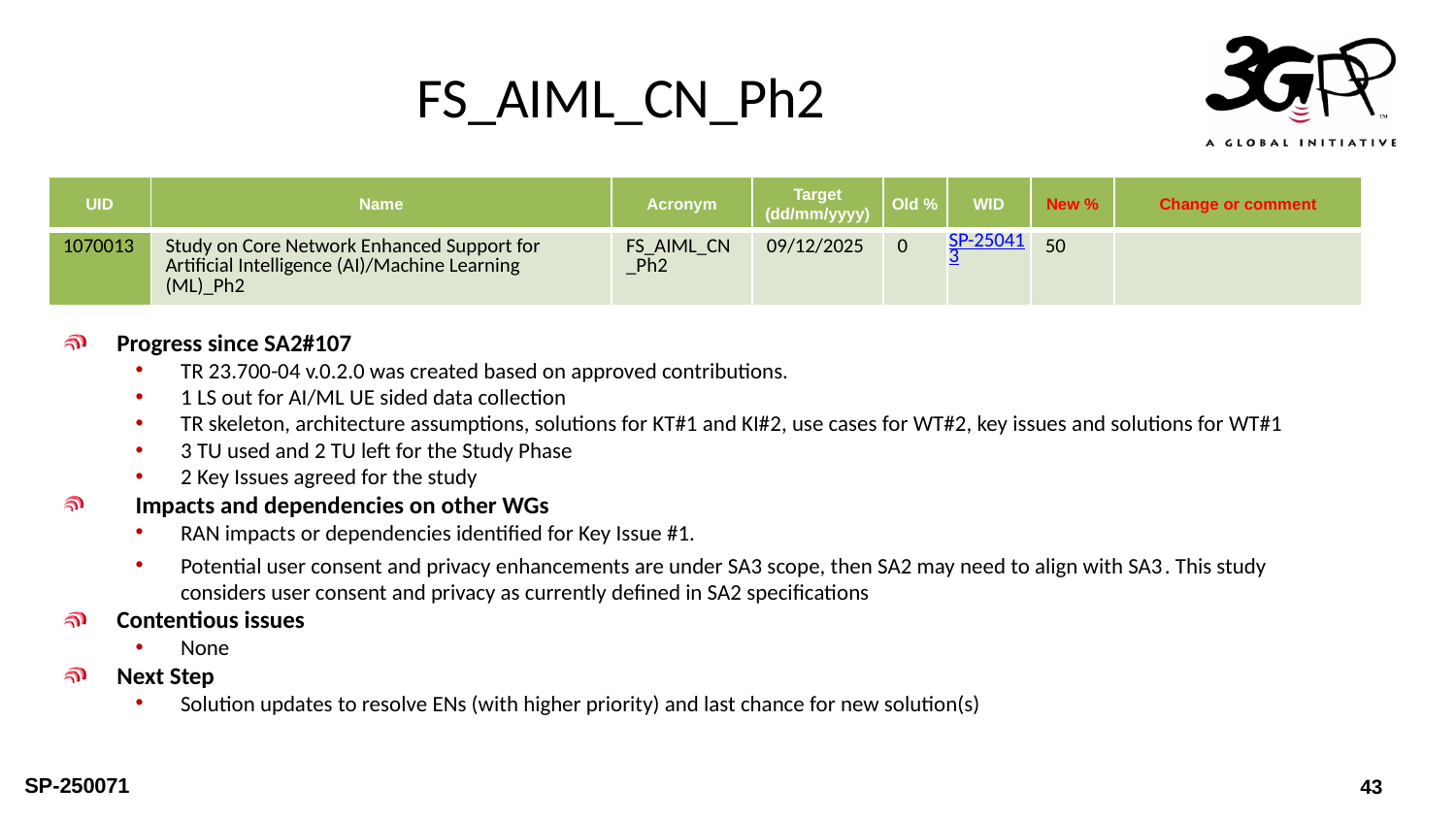

# FS_AIML_CN_Ph2
| UID | Name | Acronym | Target (dd/mm/yyyy) | Old % | WID | New % | Change or comment |
| --- | --- | --- | --- | --- | --- | --- | --- |
| 1070013 | Study on Core Network Enhanced Support for Artificial Intelligence (AI)/Machine Learning (ML)\_Ph2 | FS\_AIML\_CN\_Ph2 | 09/12/2025 | 0 | SP-250413 | 50 |  |
Progress since SA2#107
TR 23.700-04 v.0.2.0 was created based on approved contributions.
1 LS out for AI/ML UE sided data collection
TR skeleton, architecture assumptions, solutions for KT#1 and KI#2, use cases for WT#2, key issues and solutions for WT#1
3 TU used and 2 TU left for the Study Phase
2 Key Issues agreed for the study
Impacts and dependencies on other WGs
RAN impacts or dependencies identified for Key Issue #1.
Potential user consent and privacy enhancements are under SA3 scope, then SA2 may need to align with SA3. This study considers user consent and privacy as currently defined in SA2 specifications
Contentious issues
None
Next Step
Solution updates to resolve ENs (with higher priority) and last chance for new solution(s)